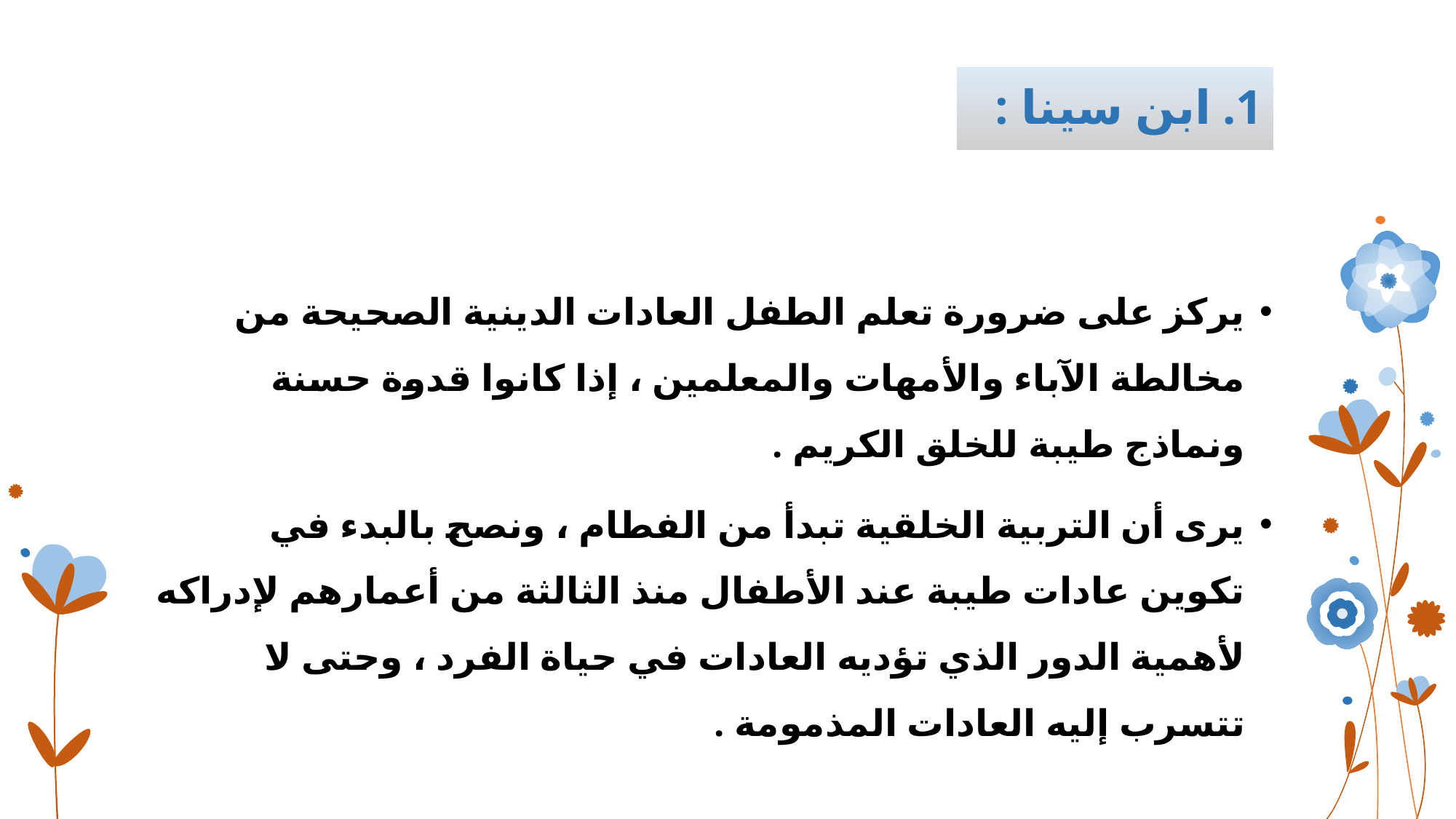

# 1. ابن سينا :
يركز على ضرورة تعلم الطفل العادات الدينية الصحيحة من مخالطة الآباء والأمهات والمعلمين ، إذا كانوا قدوة حسنة ونماذج طيبة للخلق الكريم .
يرى أن التربية الخلقية تبدأ من الفطام ، ونصح بالبدء في تكوين عادات طيبة عند الأطفال منذ الثالثة من أعمارهم لإدراكه لأهمية الدور الذي تؤديه العادات في حياة الفرد ، وحتى لا تتسرب إليه العادات المذمومة .